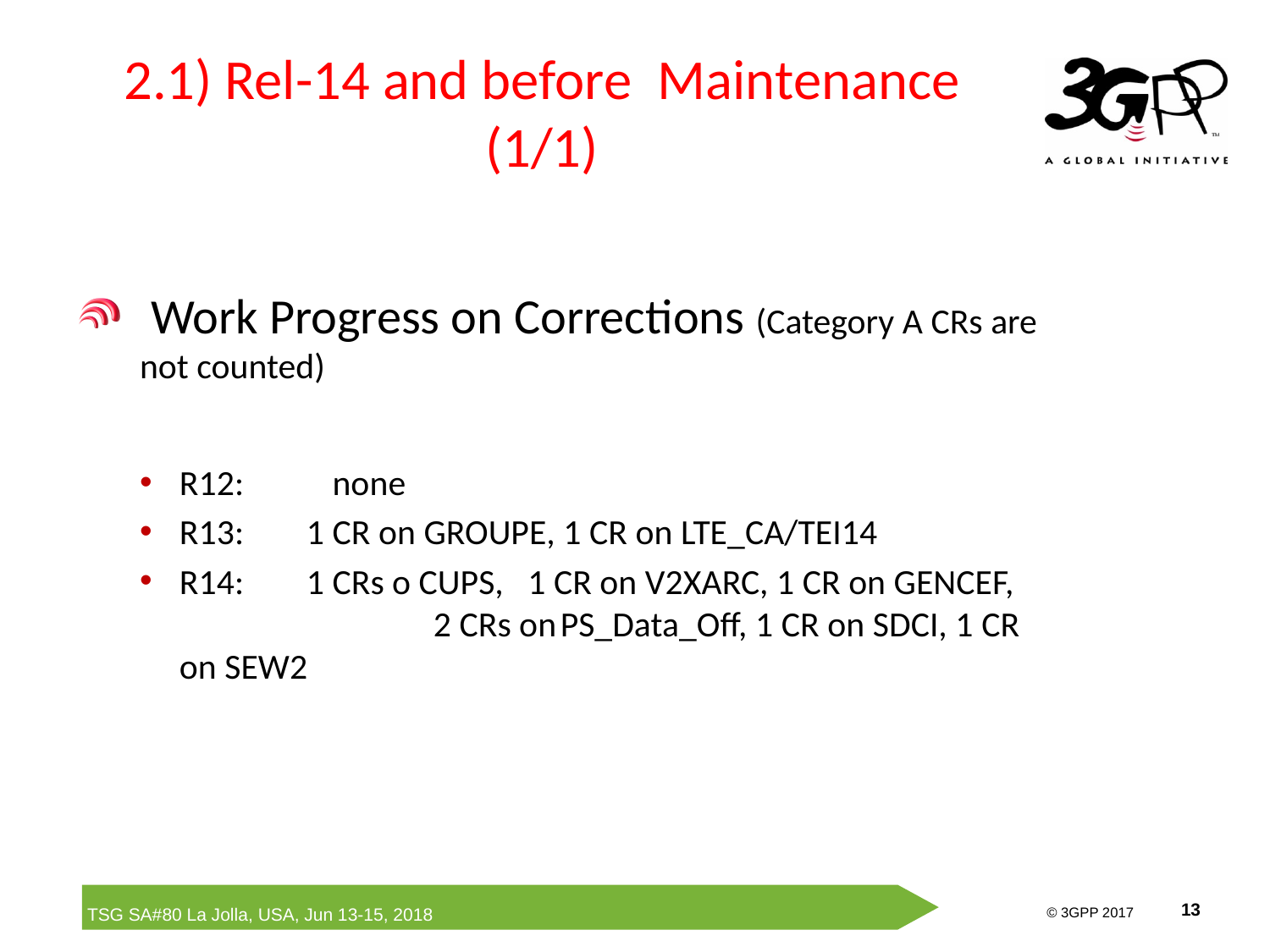

# 2.1) Rel-14 and before  Maintenance (1/1)
 Work Progress on Corrections (Category A CRs are not counted)

R12:           none
R13:     	1 CR on GROUPE, 1 CR on LTE_CA/TEI14
R14:  	1 CRs o CUPS,   1 CR on V2XARC, 1 CR on GENCEF, 		2 CRs on	PS_Data_Off, 1 CR on SDCI, 1 CR on SEW2